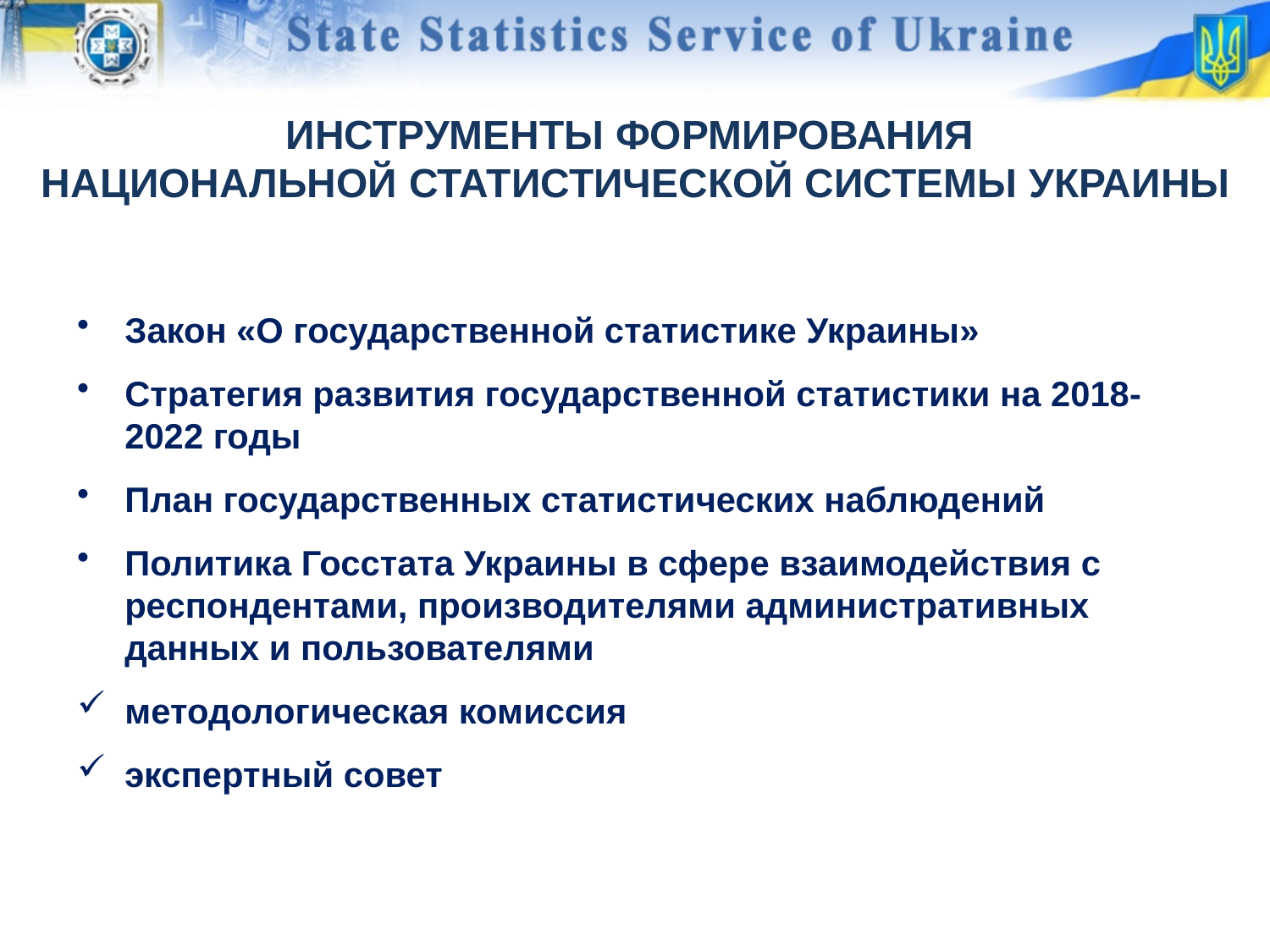

# Инструменты формирования национальной статистической системы Украины

Закон «О государственной статистике Украины»
Стратегия развития государственной статистики на 2018-2022 годы
План государственных статистических наблюдений
Политика Госстата Украины в сфере взаимодействия с респондентами, производителями административных данных и пользователями
методологическая комиссия
экспертный совет